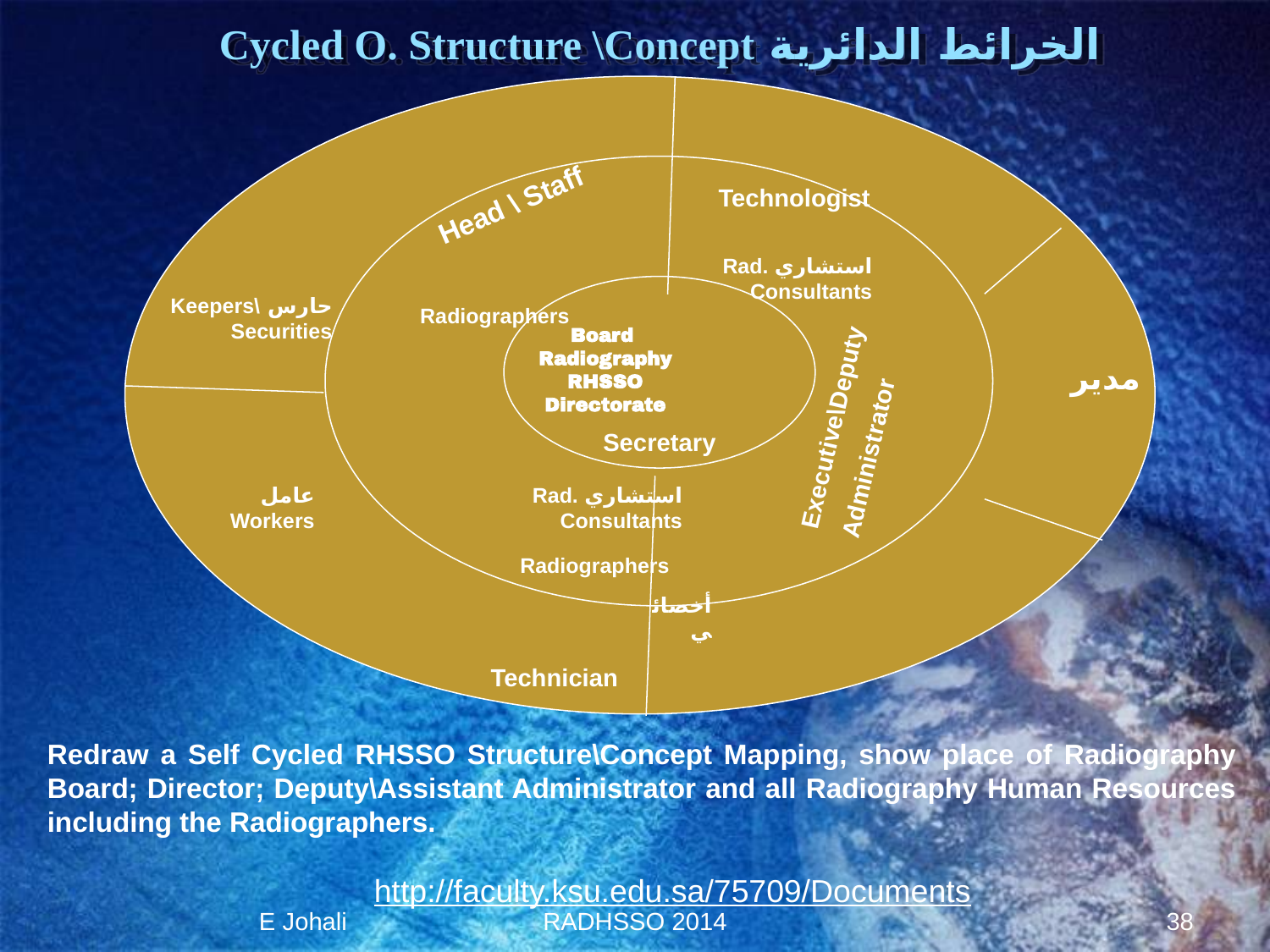

# الخرائط الدائرية Cycled O. Structure \Concept Mapping

Head \ Staff
مدير

Secretary

Technologist
استشاري Rad. Consultants
حارس Keepers\Securities
Radiographers
Board
Radiography RHSSO Directorate
Executive\Deputy
Administrator
عامل Workers
استشاري Rad. Consultants
Radiographers
أخصائي
Technician
Redraw a Self Cycled RHSSO Structure\Concept Mapping, show place of Radiography Board; Director; Deputy\Assistant Administrator and all Radiography Human Resources including the Radiographers.
http://faculty.ksu.edu.sa/75709/Documents
E Johali
RADHSSO 2014
38